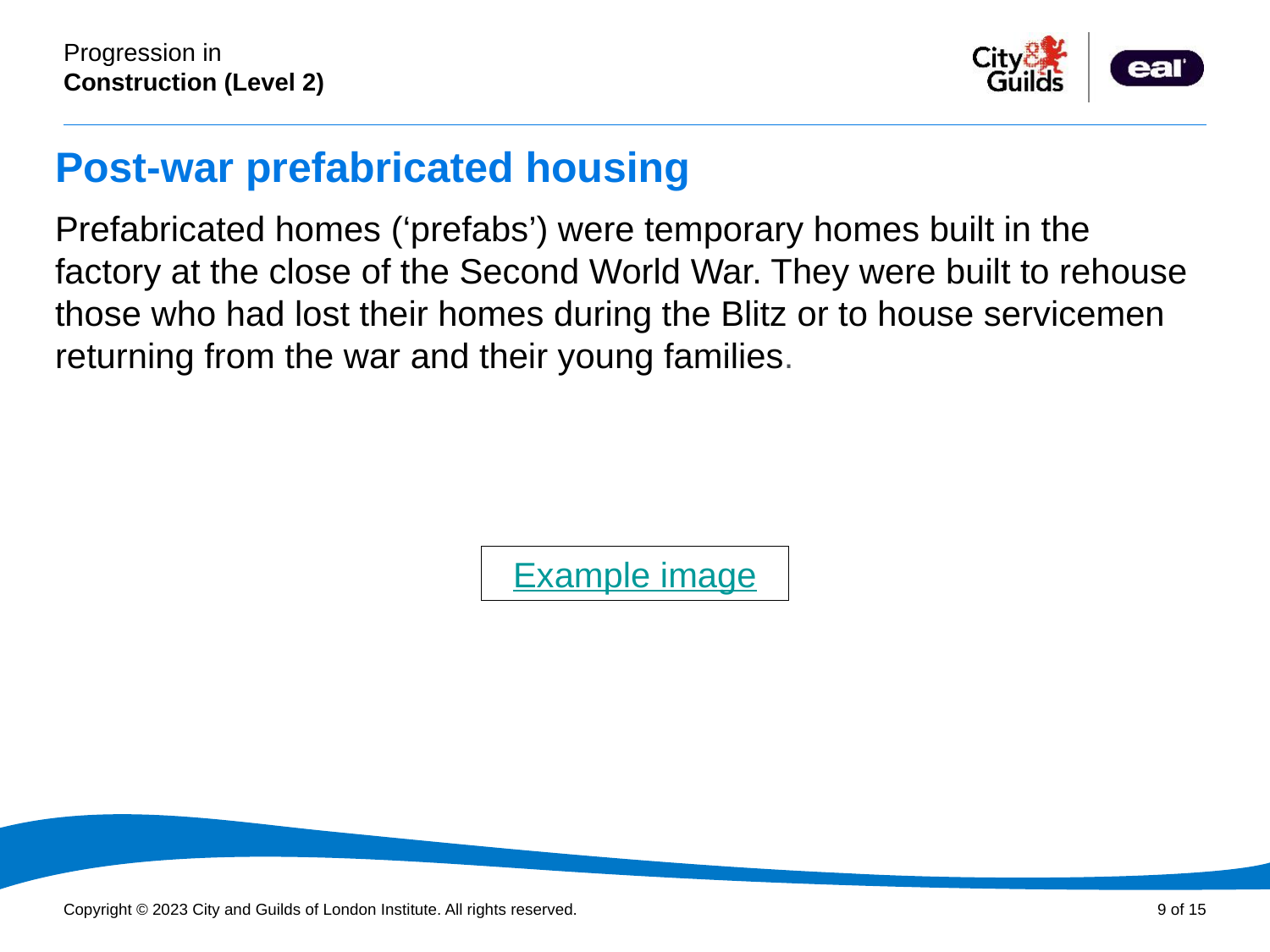

# Post-war prefabricated housing
Prefabricated homes (‘prefabs’) were temporary homes built in the factory at the close of the Second World War. They were built to rehouse those who had lost their homes during the Blitz or to house servicemen returning from the war and their young families.

Example image